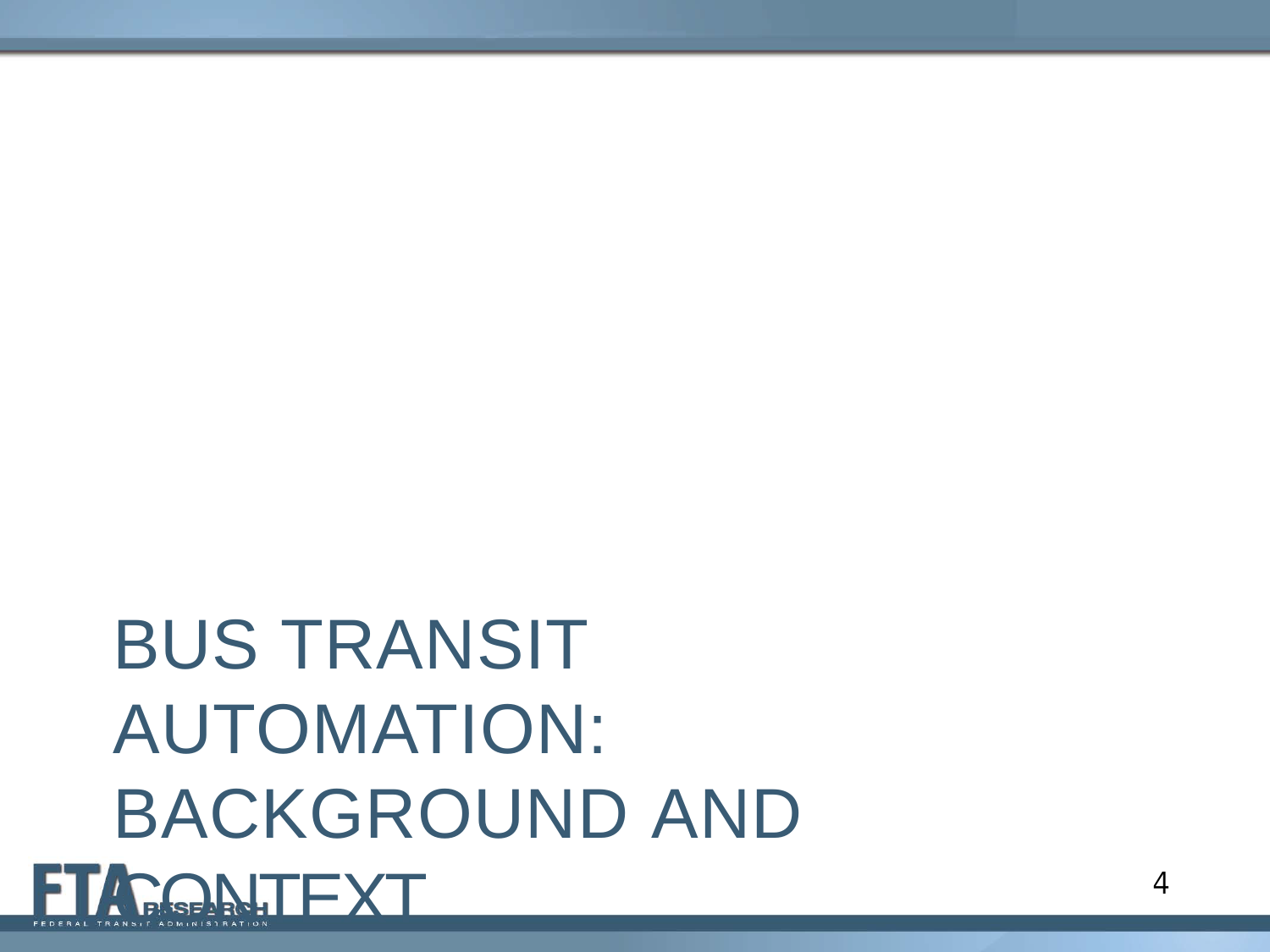

BUS TRANSIT AUTOMATION:  BACKGROUND AND CONTEXT
4